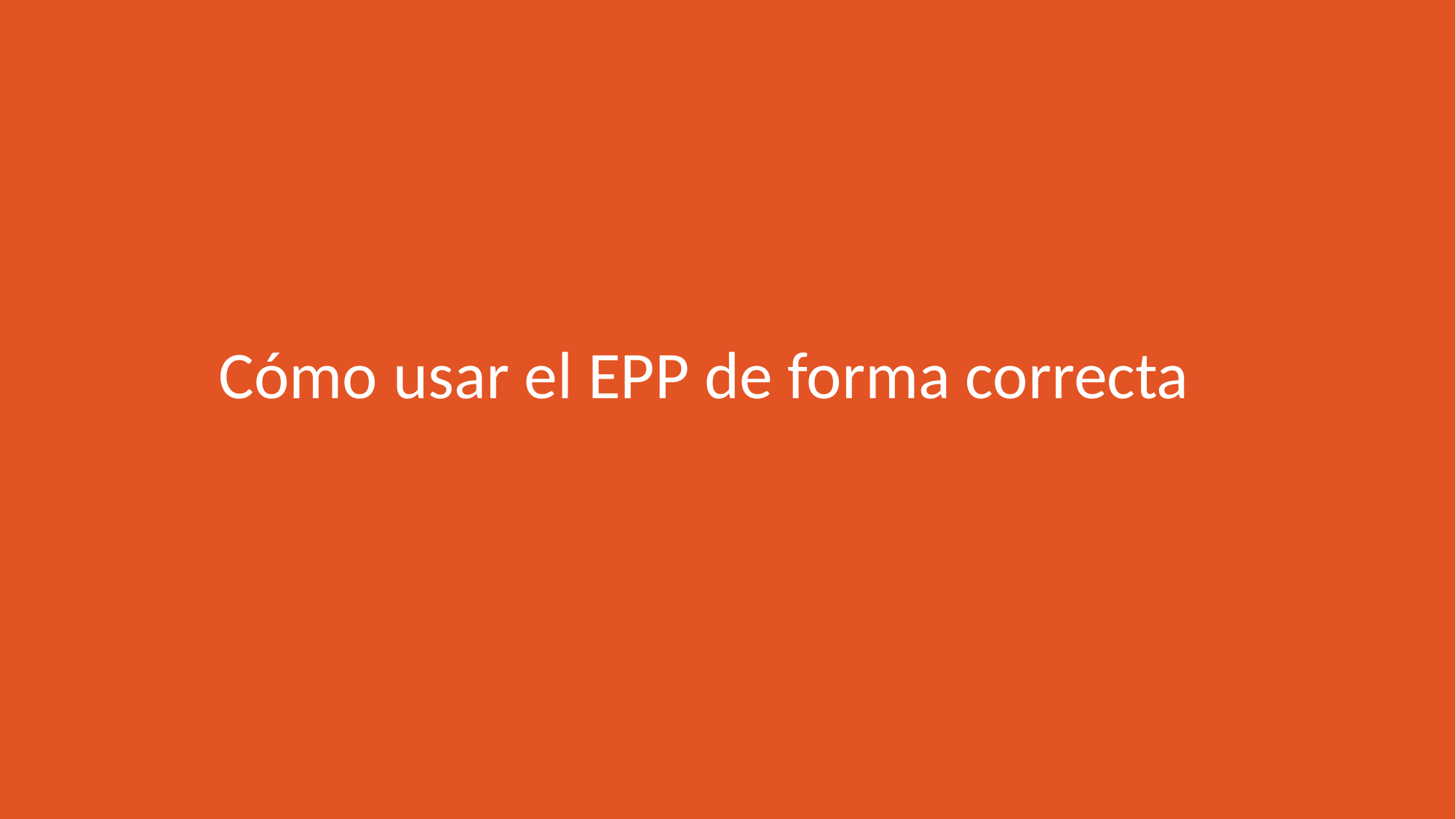

# Cómo usar el EPP de forma correcta